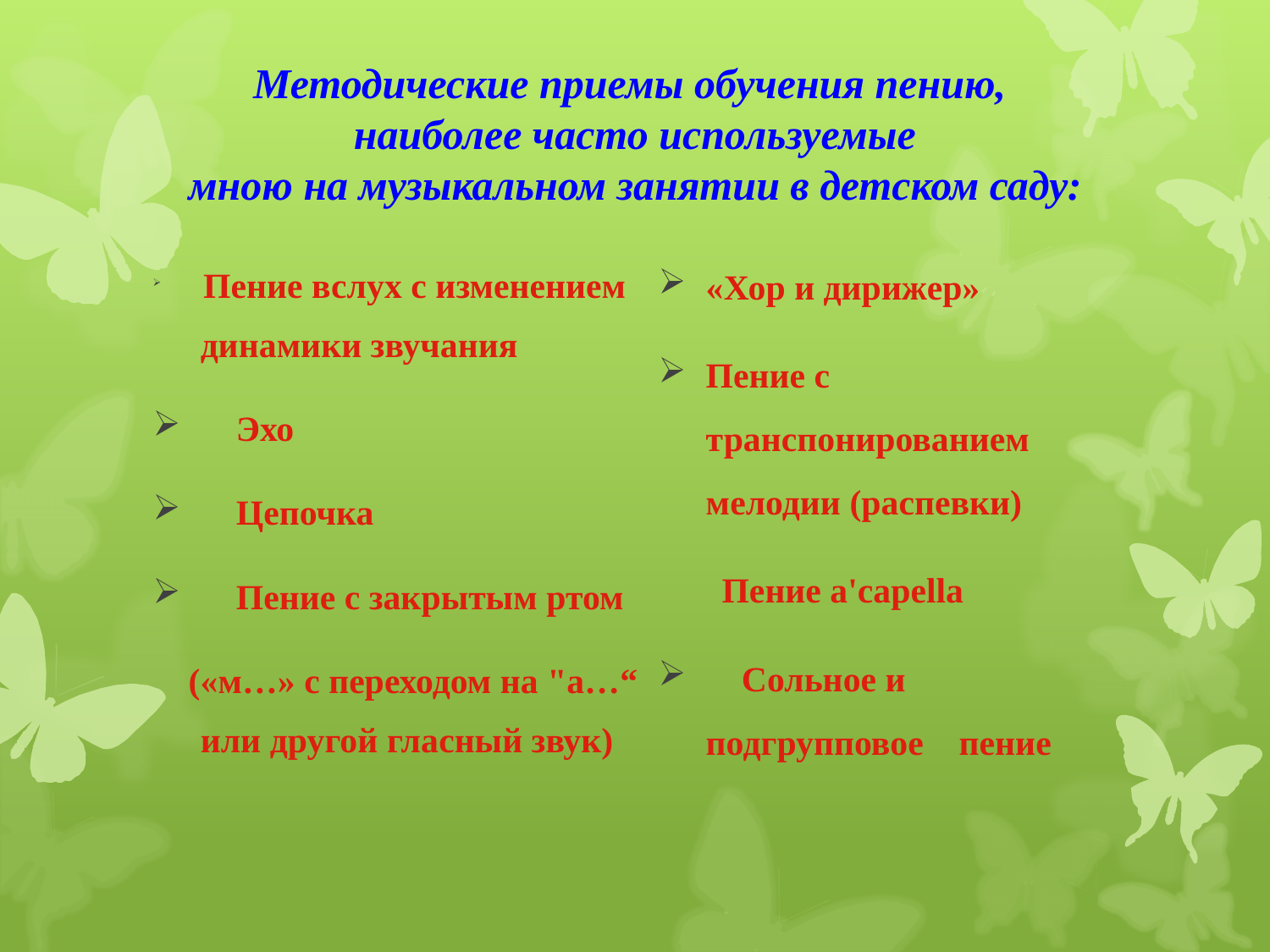

# Методические приемы обучения пению, наиболее часто используемые мною на музыкальном занятии в детском саду:
 Пение вслух с изменением динамики звучания
    Эхо
    Цепочка
    Пение с закрытым ртом
    («м…» с переходом на "а…“ или другой гласный звук)

«Хор и дирижер»
Пение с транспонированием мелодии (распевки)
Пение a'capella
    Сольное и подгрупповое    пение